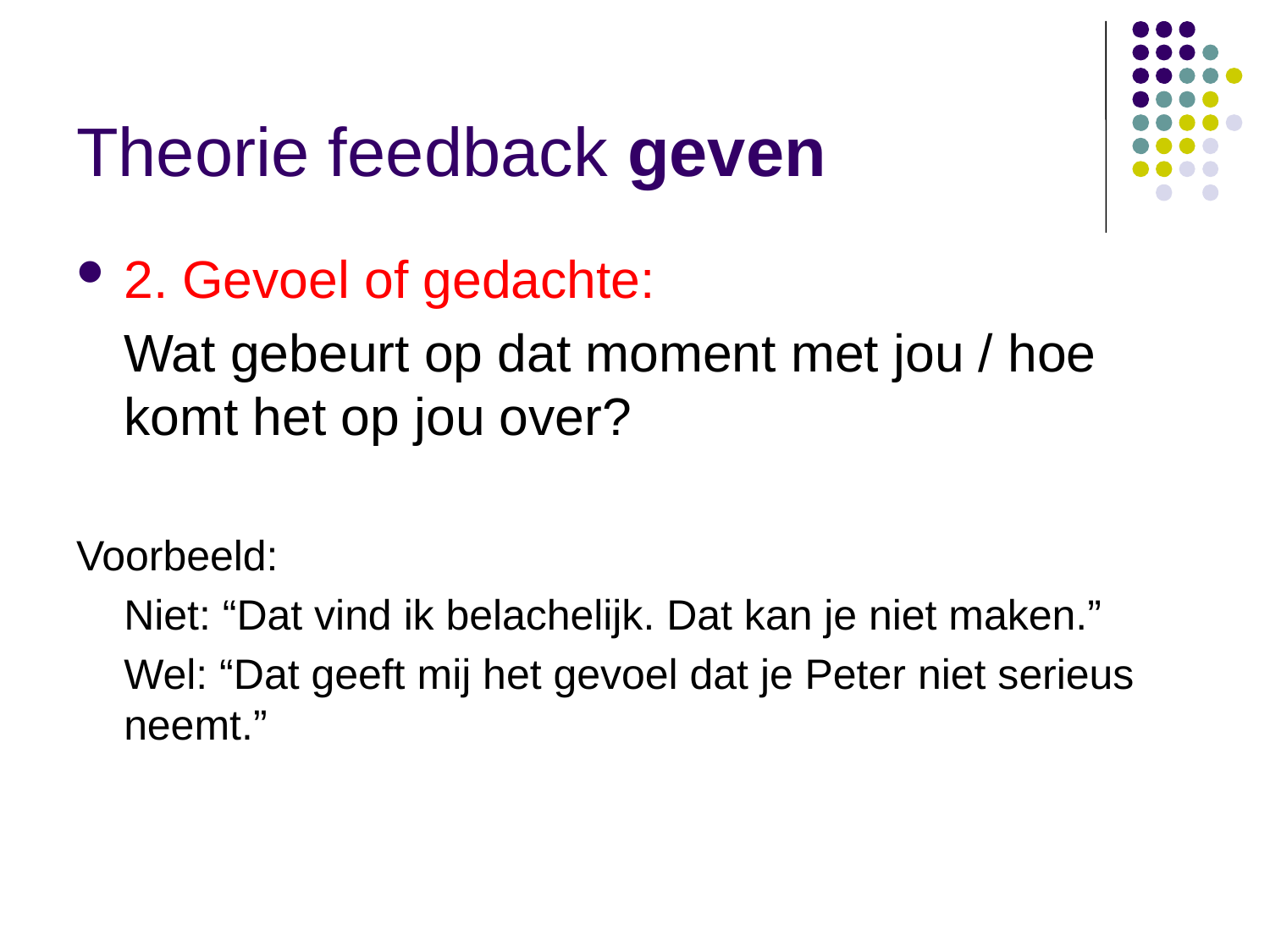

# Theorie feedback geven
2. Gevoel of gedachte:
	Wat gebeurt op dat moment met jou / hoe komt het op jou over?

Voorbeeld:
	Niet: “Dat vind ik belachelijk. Dat kan je niet maken.”
	Wel: “Dat geeft mij het gevoel dat je Peter niet serieus neemt.”